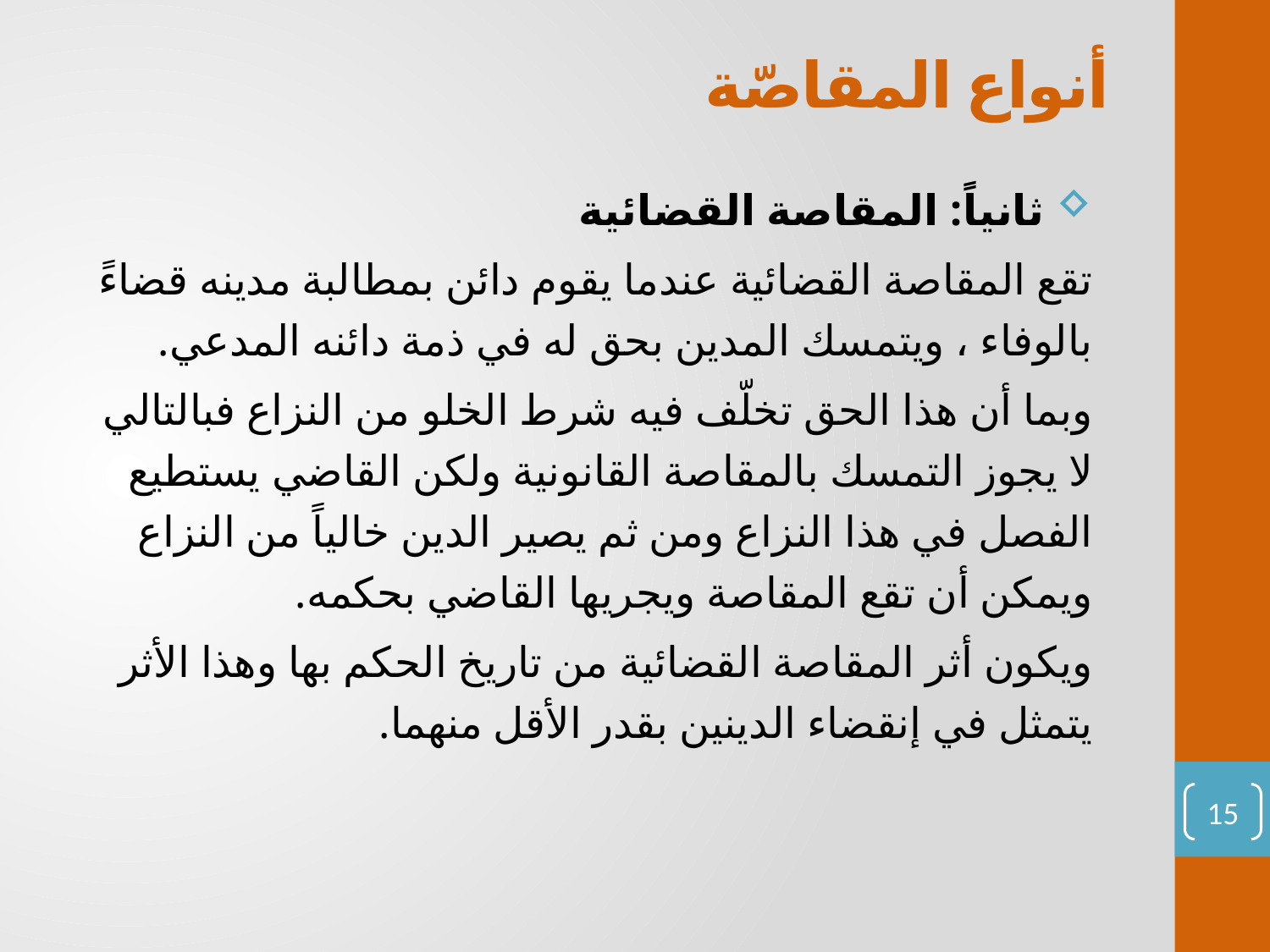

# أنواع المقاصّة
 ثانياً: المقاصة القضائية
تقع المقاصة القضائية عندما يقوم دائن بمطالبة مدينه قضاءً بالوفاء ، ويتمسك المدين بحق له في ذمة دائنه المدعي.
وبما أن هذا الحق تخلّف فيه شرط الخلو من النزاع فبالتالي لا يجوز التمسك بالمقاصة القانونية ولكن القاضي يستطيع الفصل في هذا النزاع ومن ثم يصير الدين خالياً من النزاع ويمكن أن تقع المقاصة ويجريها القاضي بحكمه.
ويكون أثر المقاصة القضائية من تاريخ الحكم بها وهذا الأثر يتمثل في إنقضاء الدينين بقدر الأقل منهما.
15